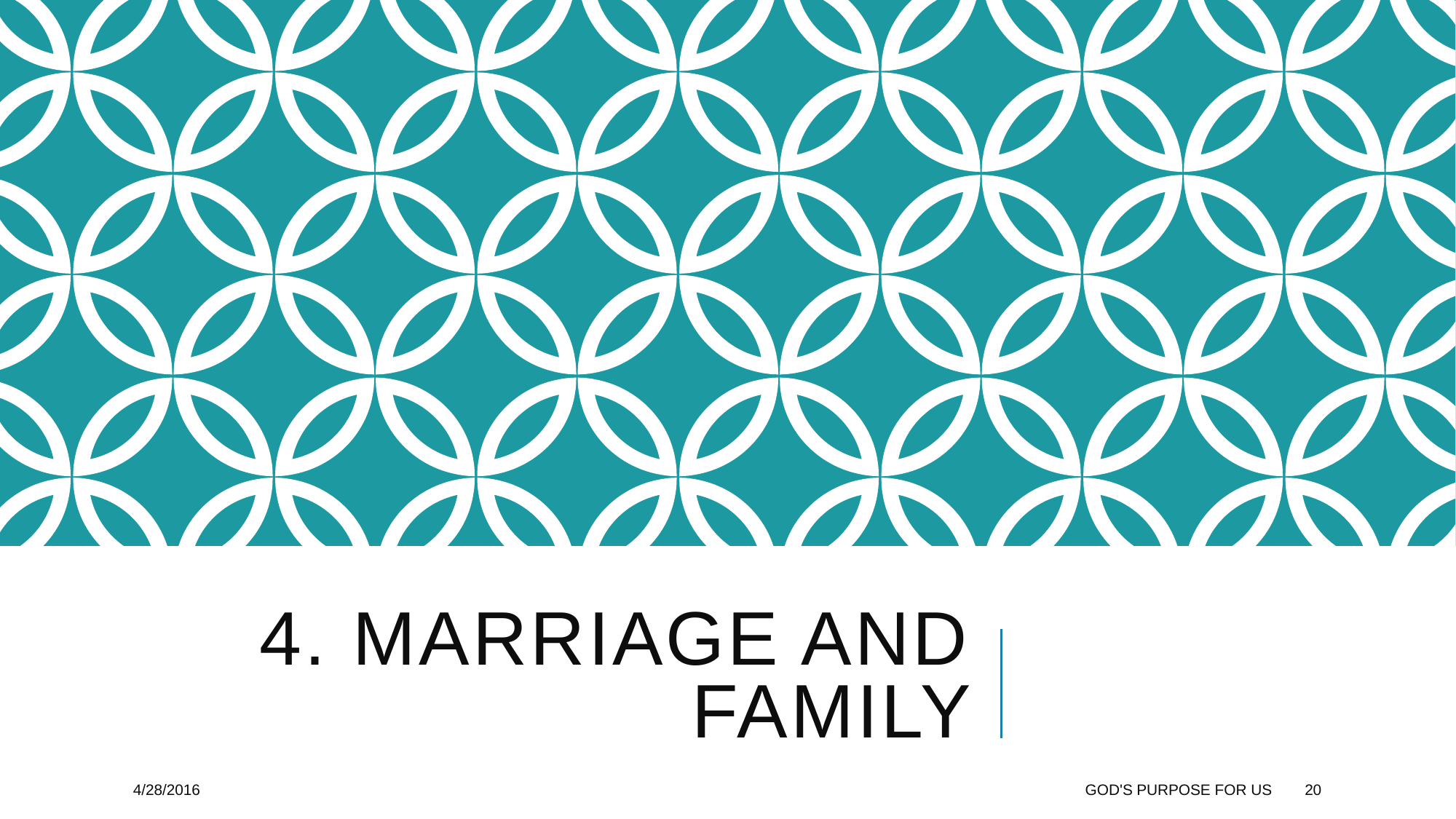

# 4. Marriage and family

4/28/2016
God's Purpose for US
20